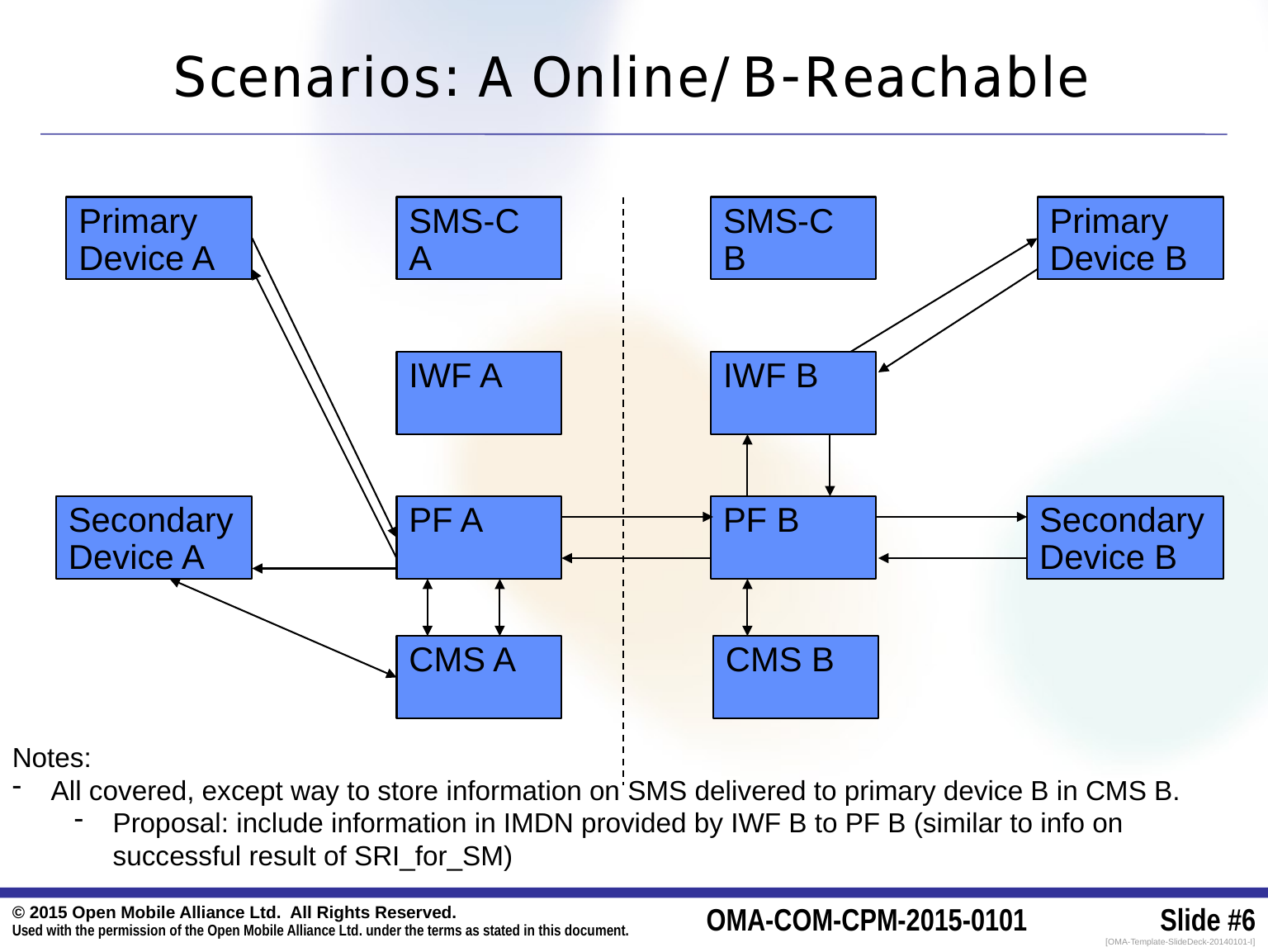

# Scenarios: A Online/B-Reachable
Primary Device A
SMS-C A
SMS-C B
Primary Device B
IWF A
IWF B
Secondary Device A
PF A
PF B
Secondary Device B
CMS A
CMS B
Notes:
All covered, except way to store information on SMS delivered to primary device B in CMS B.
Proposal: include information in IMDN provided by IWF B to PF B (similar to info on successful result of SRI_for_SM)